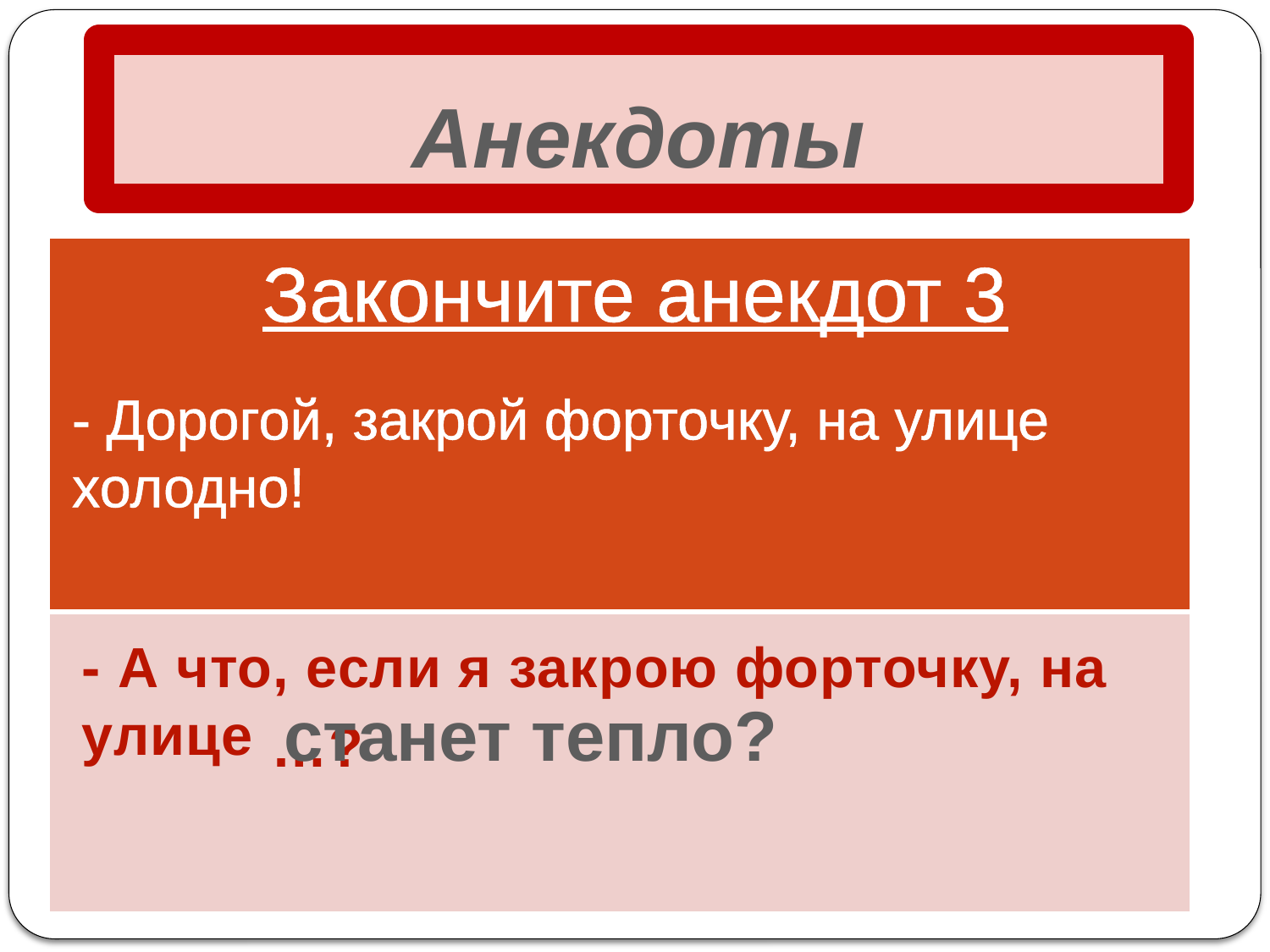

# Анекдоты
Закончите анекдот 3
|  |
| --- |
|  |
- Дорогой, закрой форточку, на улице холодно!
- А что, если я закрою форточку, на улице
станет тепло?
…?